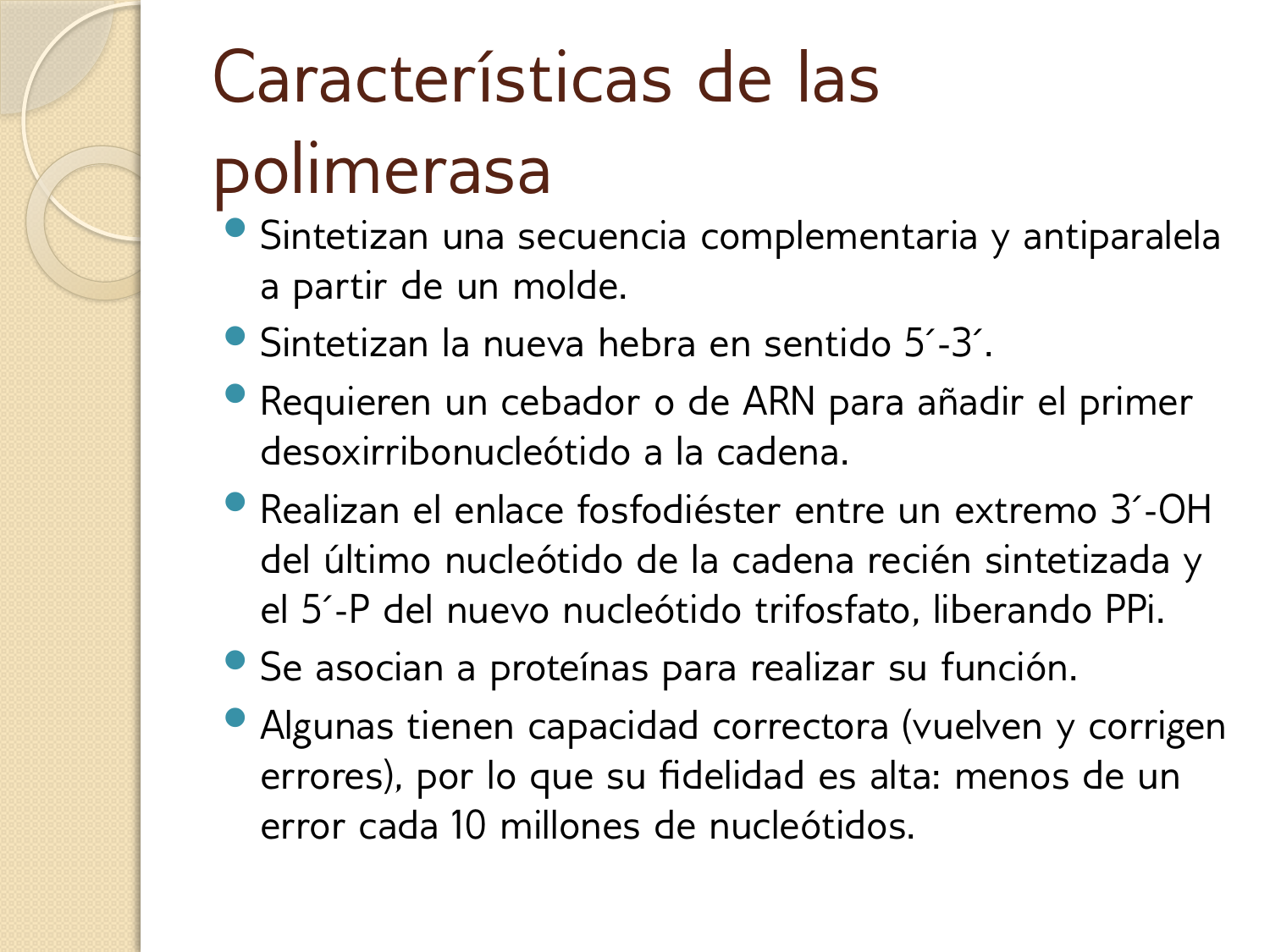

# Características de las polimerasa
Sintetizan una secuencia complementaria y antiparalela a partir de un molde.
Sintetizan la nueva hebra en sentido 5´-3´.
Requieren un cebador o de ARN para añadir el primer desoxirribonucleótido a la cadena.
Realizan el enlace fosfodiéster entre un extremo 3´-OH del último nucleótido de la cadena recién sintetizada y el 5´-P del nuevo nucleótido trifosfato, liberando PPi.
Se asocian a proteínas para realizar su función.
Algunas tienen capacidad correctora (vuelven y corrigen errores), por lo que su fidelidad es alta: menos de un error cada 10 millones de nucleótidos.